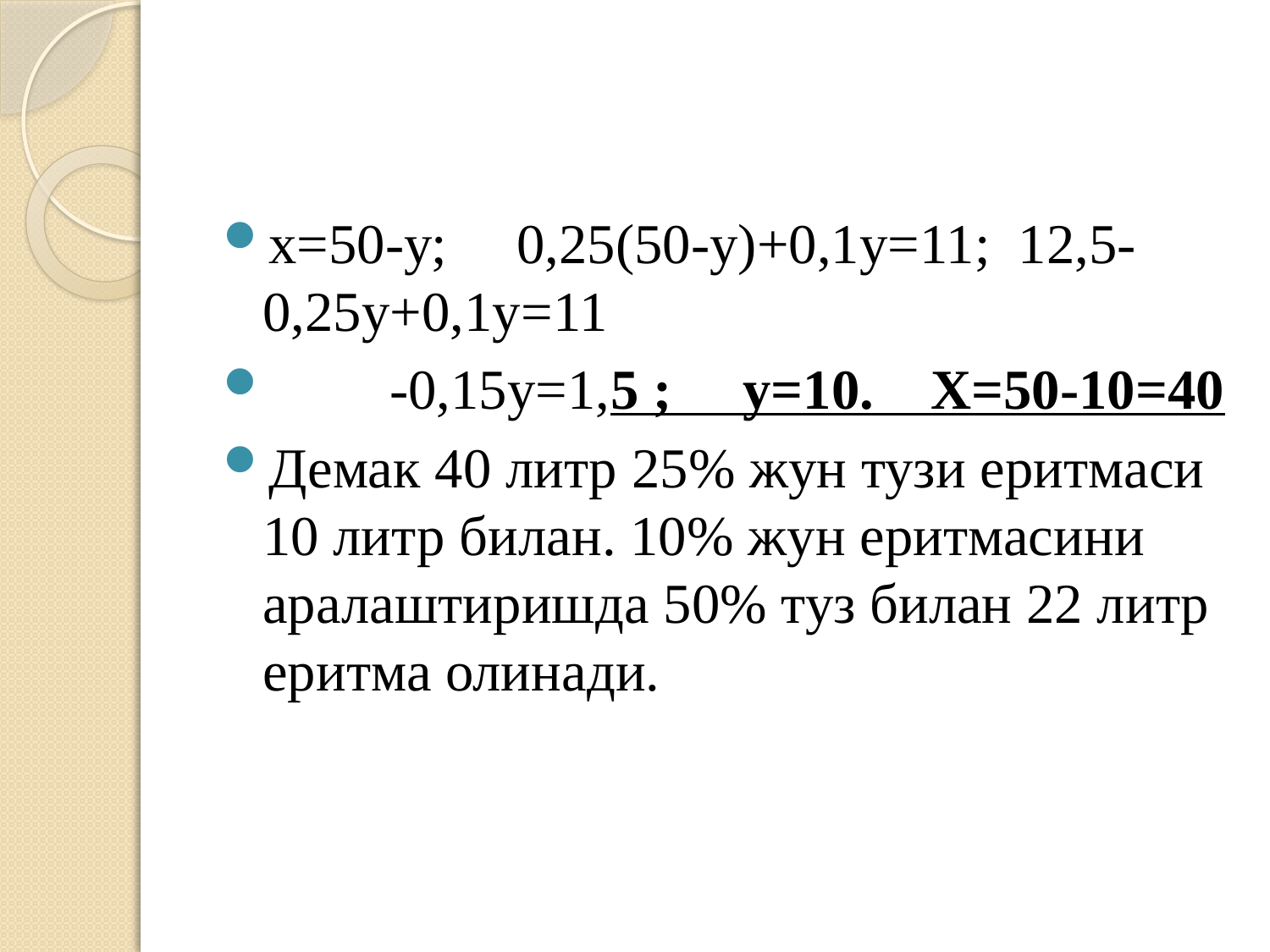

#
х=50-у;	0,25(50-у)+0,1у=11;  12,5-0,25у+0,1у=11
	-0,15у=1,5 ;     у=10.    Х=50-10=40
Демак 40 литр 25% жун тузи еритмаси 10 литр билан. 10% жун еритмасини аралаштиришда 50% туз билан 22 литр еритма олинади.